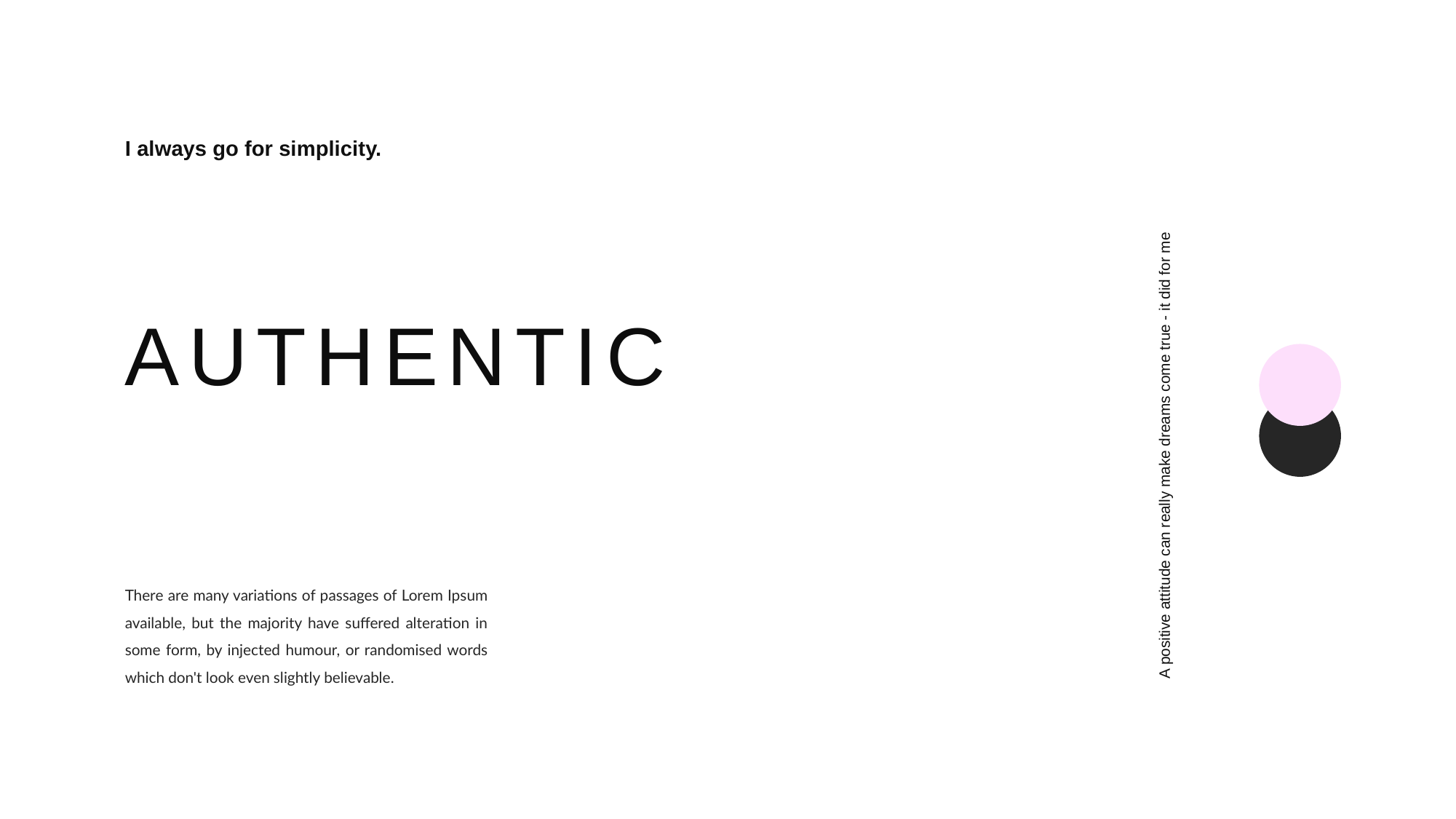

I always go for simplicity.

AUTHENTIC

A positive attitude can really make dreams come true - it did for me

There are many variations of passages of Lorem Ipsum available, but the majority have suffered alteration in some form, by injected humour, or randomised words which don't look even slightly believable.